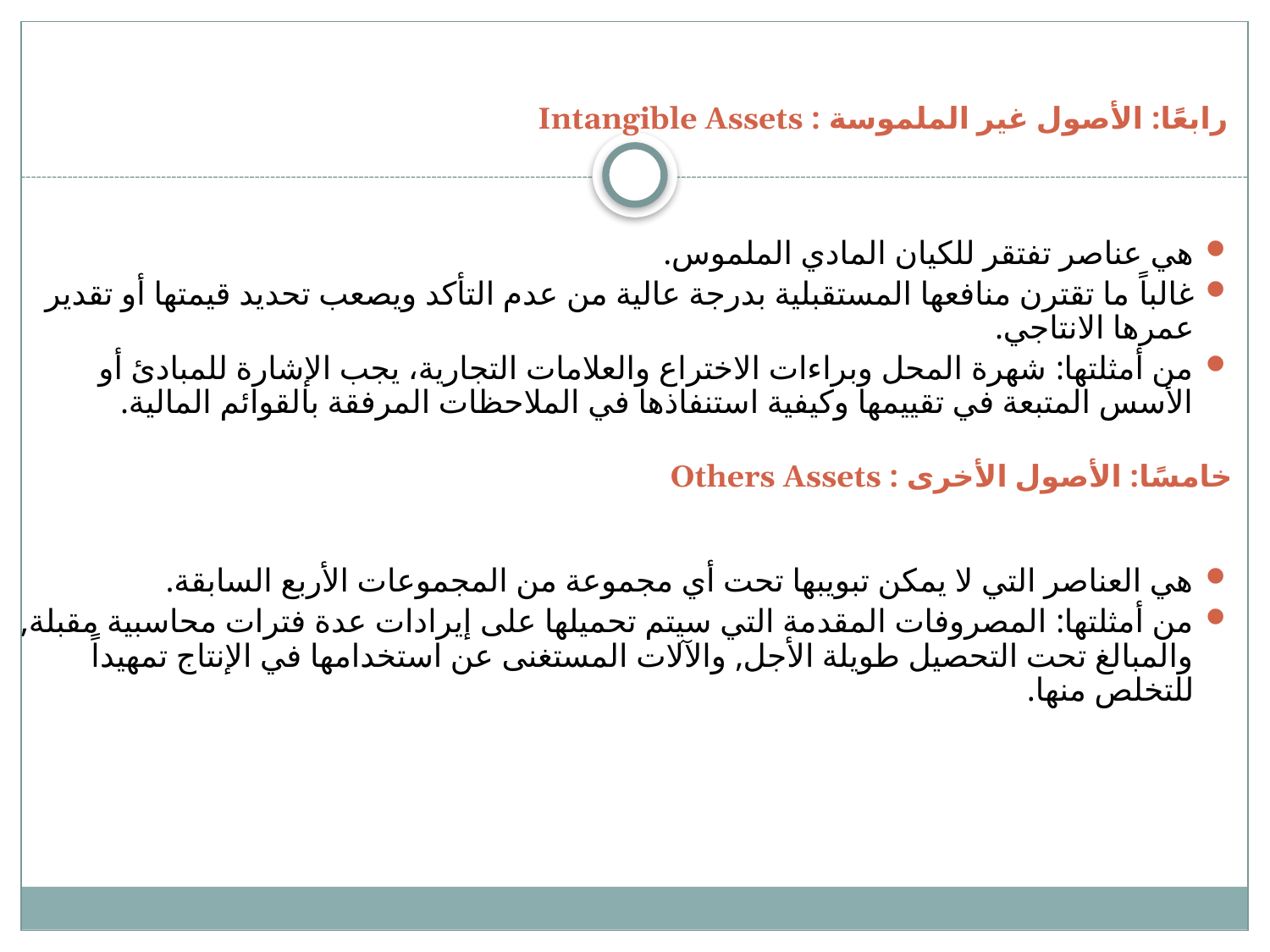

# رابعًا: الأصول غير الملموسة : Intangible Assets

هي عناصر تفتقر للكيان المادي الملموس.
غالباً ما تقترن منافعها المستقبلية بدرجة عالية من عدم التأكد ويصعب تحديد قيمتها أو تقدير عمرها الانتاجي.
من أمثلتها: شهرة المحل وبراءات الاختراع والعلامات التجارية، يجب الإشارة للمبادئ أو الأسس المتبعة في تقييمها وكيفية استنفاذها في الملاحظات المرفقة بالقوائم المالية.

خامسًا: الأصول الأخرى : Others Assets

هي العناصر التي لا يمكن تبويبها تحت أي مجموعة من المجموعات الأربع السابقة.
من أمثلتها: المصروفات المقدمة التي سيتم تحميلها على إيرادات عدة فترات محاسبية مقبلة, والمبالغ تحت التحصيل طويلة الأجل, والآلات المستغنى عن استخدامها في الإنتاج تمهيداً للتخلص منها.